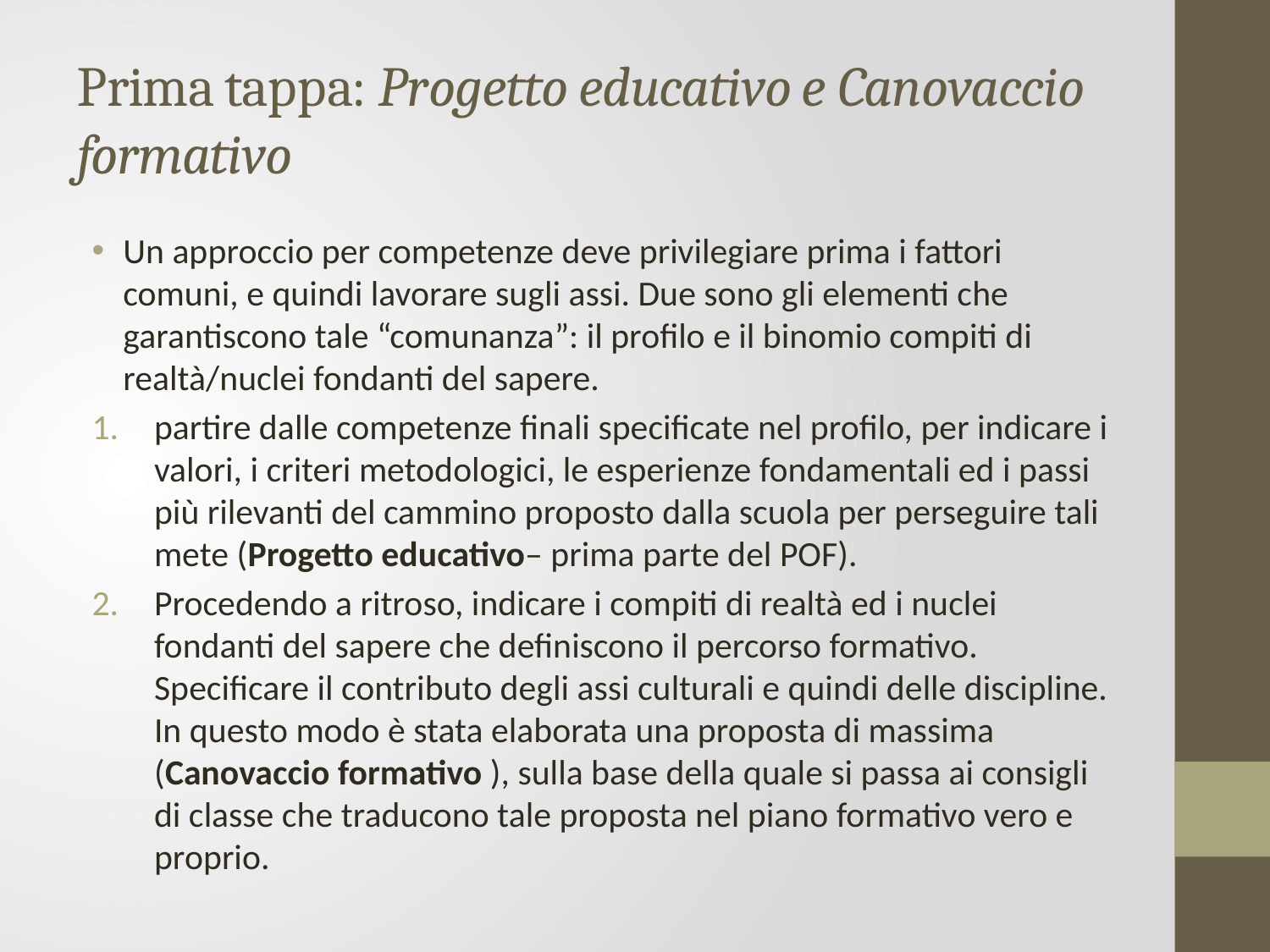

# Prima tappa: Progetto educativo e Canovaccio formativo
Un approccio per competenze deve privilegiare prima i fattori comuni, e quindi lavorare sugli assi. Due sono gli elementi che garantiscono tale “comunanza”: il profilo e il binomio compiti di realtà/nuclei fondanti del sapere.
partire dalle competenze finali specificate nel profilo, per indicare i valori, i criteri metodologici, le esperienze fondamentali ed i passi più rilevanti del cammino proposto dalla scuola per perseguire tali mete (Progetto educativo– prima parte del POF).
Procedendo a ritroso, indicare i compiti di realtà ed i nuclei fondanti del sapere che definiscono il percorso formativo. Specificare il contributo degli assi culturali e quindi delle discipline. In questo modo è stata elaborata una proposta di massima (Canovaccio formativo ), sulla base della quale si passa ai consigli di classe che traducono tale proposta nel piano formativo vero e proprio.